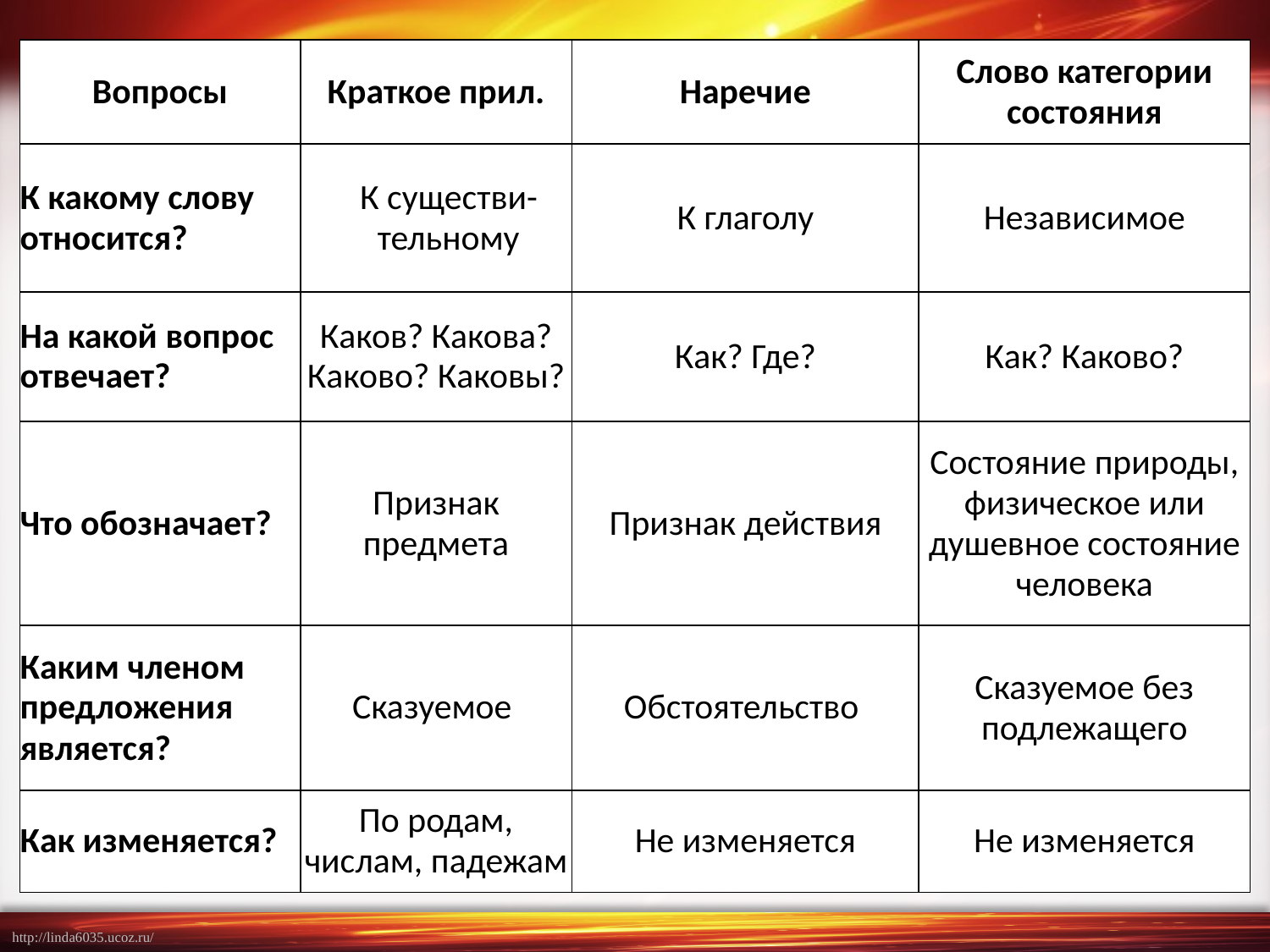

| Вопросы | Краткое прил. | Наречие | Слово категории состояния |
| --- | --- | --- | --- |
| К какому слову относится? | К существи-тельному | К глаголу | Независимое |
| На какой вопрос отвечает? | Каков? Какова? Каково? Каковы? | Как? Где? | Как? Каково? |
| Что обозначает? | Признак предмета | Признак действия | Состояние природы, физическое или душевное состояние человека |
| Каким членом предложения является? | Сказуемое | Обстоятельство | Сказуемое без подлежащего |
| Как изменяется? | По родам, числам, падежам | Не изменяется | Не изменяется |